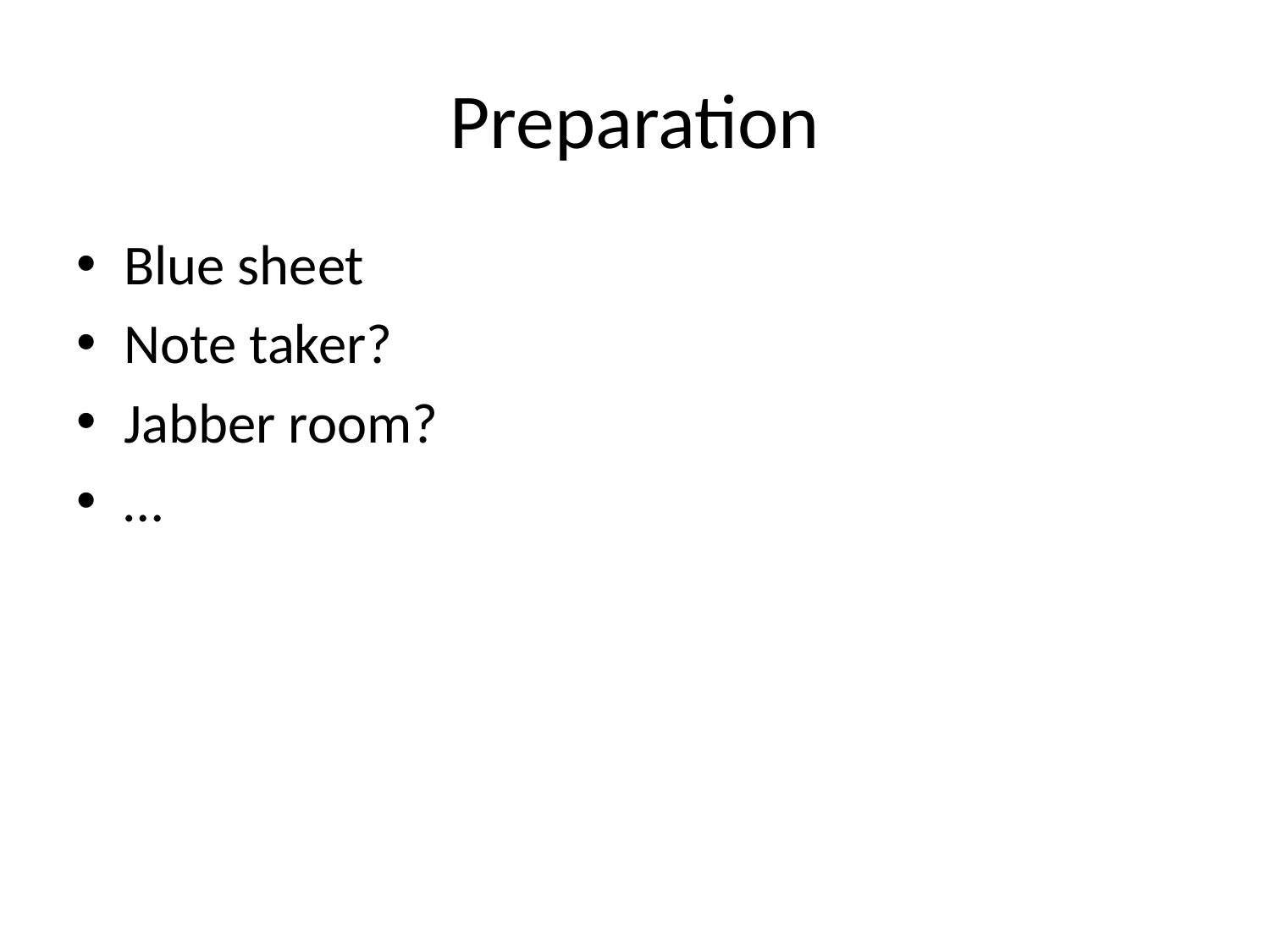

# Preparation
Blue sheet
Note taker?
Jabber room?
…